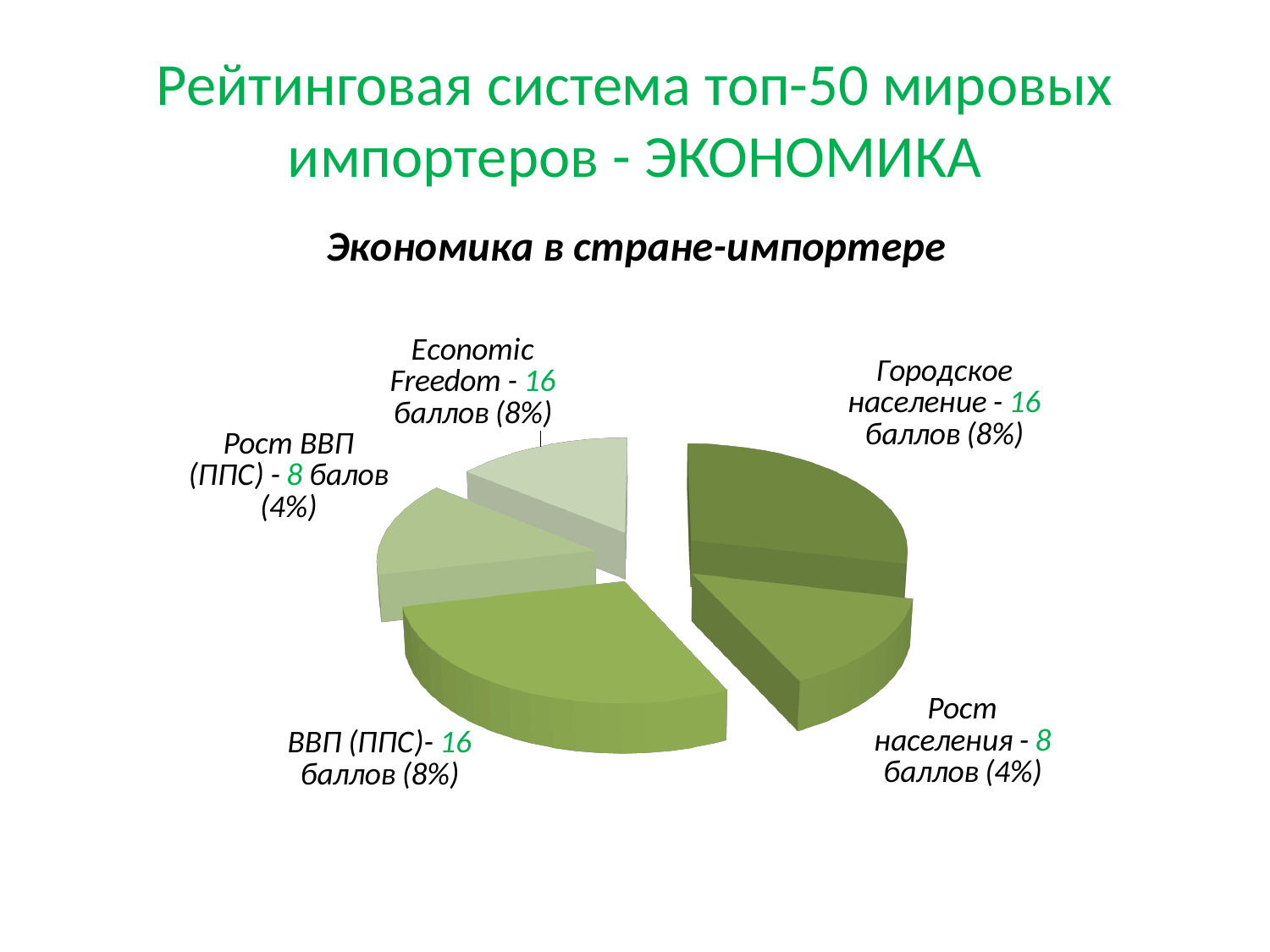

# Рейтинговая система топ-50 мировых импортеров - ЭКОНОМИКА

[unsupported chart]